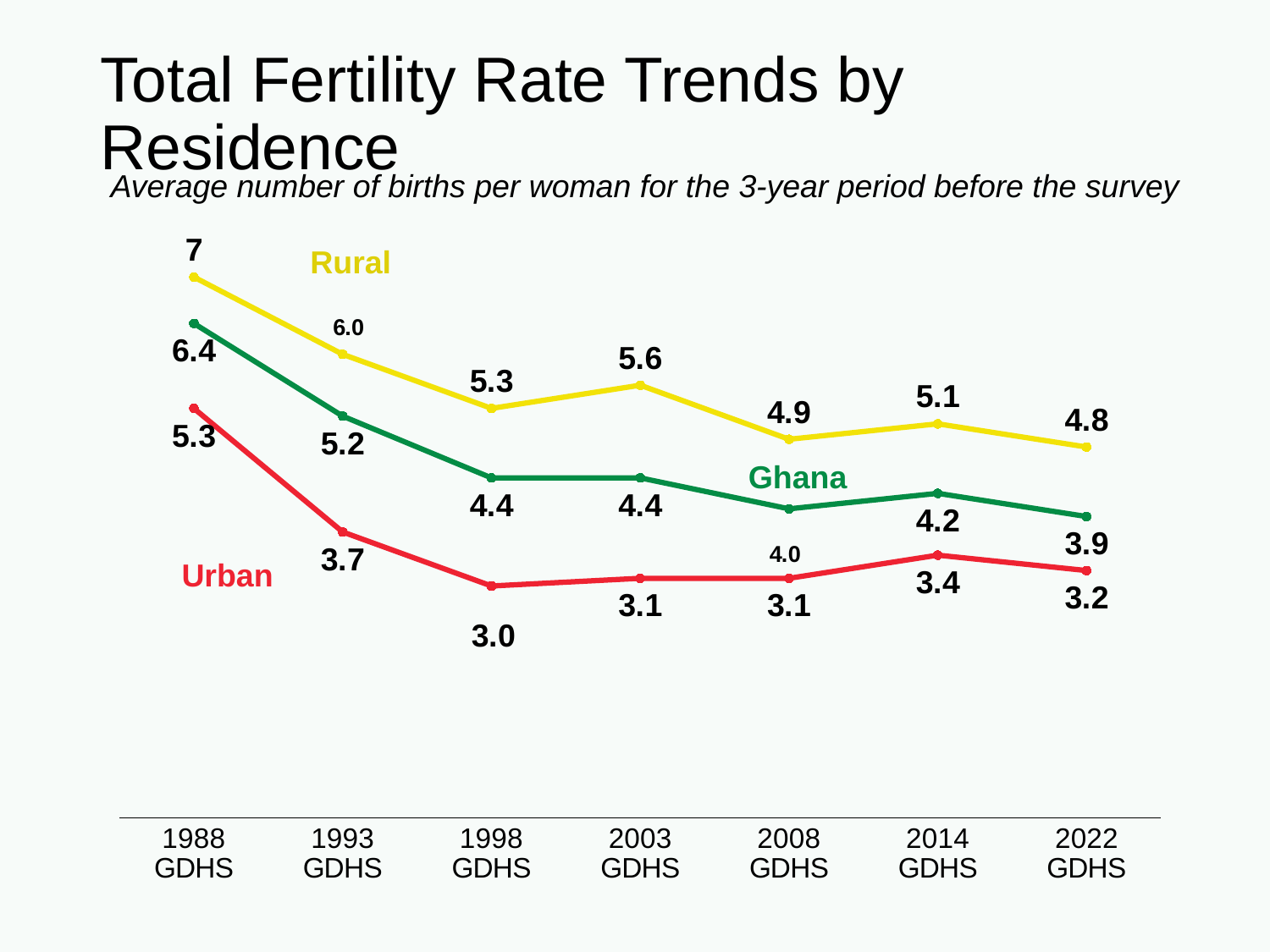

# Total Fertility Rate Trends by Residence
Average number of births per woman for the 3-year period before the survey

### Chart

| Category | Ghana | Urban | Rural |
|---|---|---|---|
| 1988 GDHS | 6.4 | 5.3 | 7.0 |
| 1993 GDHS | 5.2 | 3.7 | 6.0 |
| 1998 GDHS | 4.4 | 3.0 | 5.3 |
| 2003 GDHS | 4.4 | 3.1 | 5.6 |
| 2008 GDHS | 4.0 | 3.1 | 4.9 |
| 2014 GDHS | 4.2 | 3.4 | 5.1 |
| 2022 GDHS | 3.9 | 3.2 | 4.8 |
Rural
Ghana
Urban